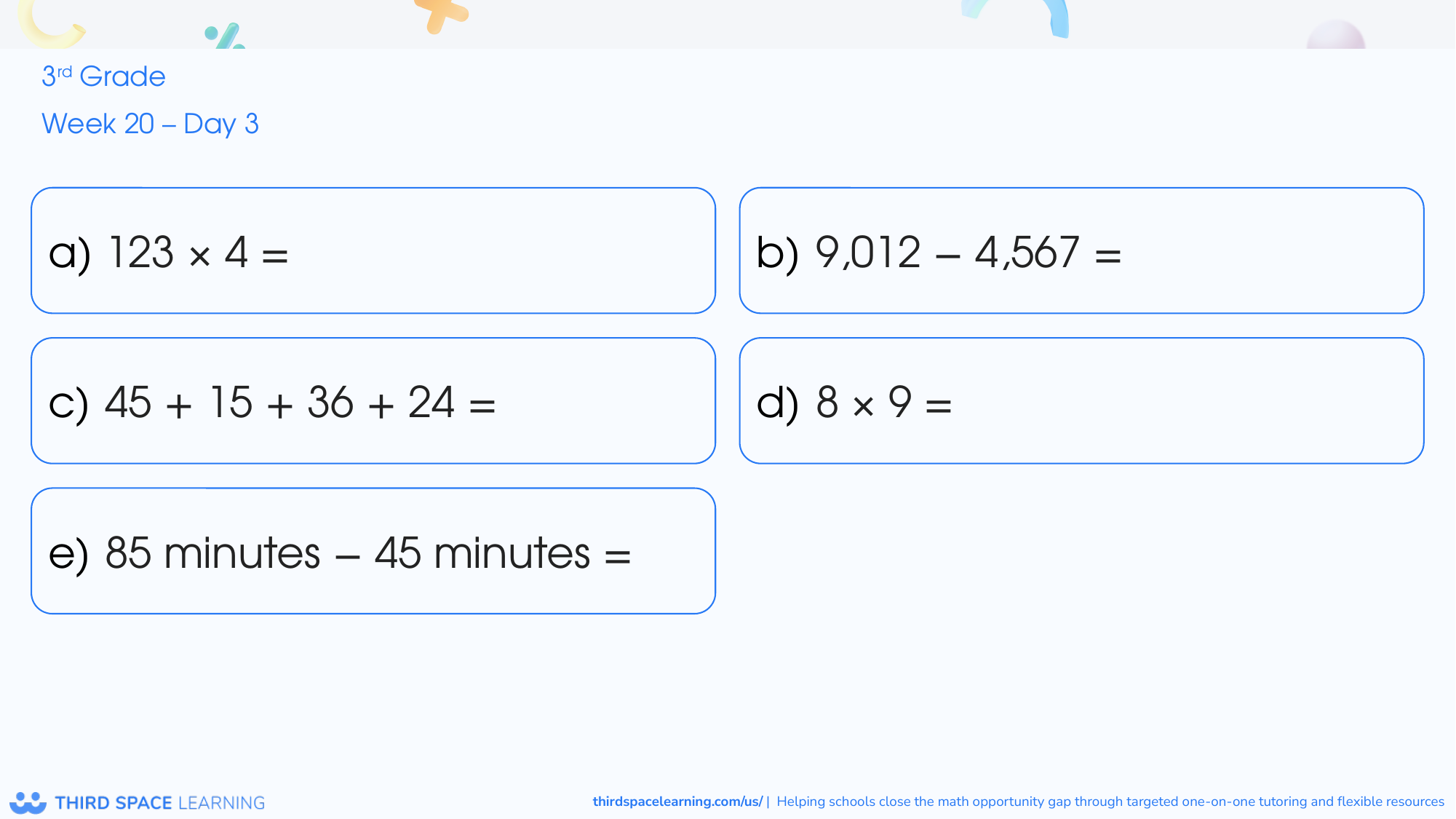

3rd Grade
Week 20 – Day 3
123 × 4 =
9,012 − 4,567 =
45 + 15 + 36 + 24 =
8 × 9 =
85 minutes − 45 minutes =